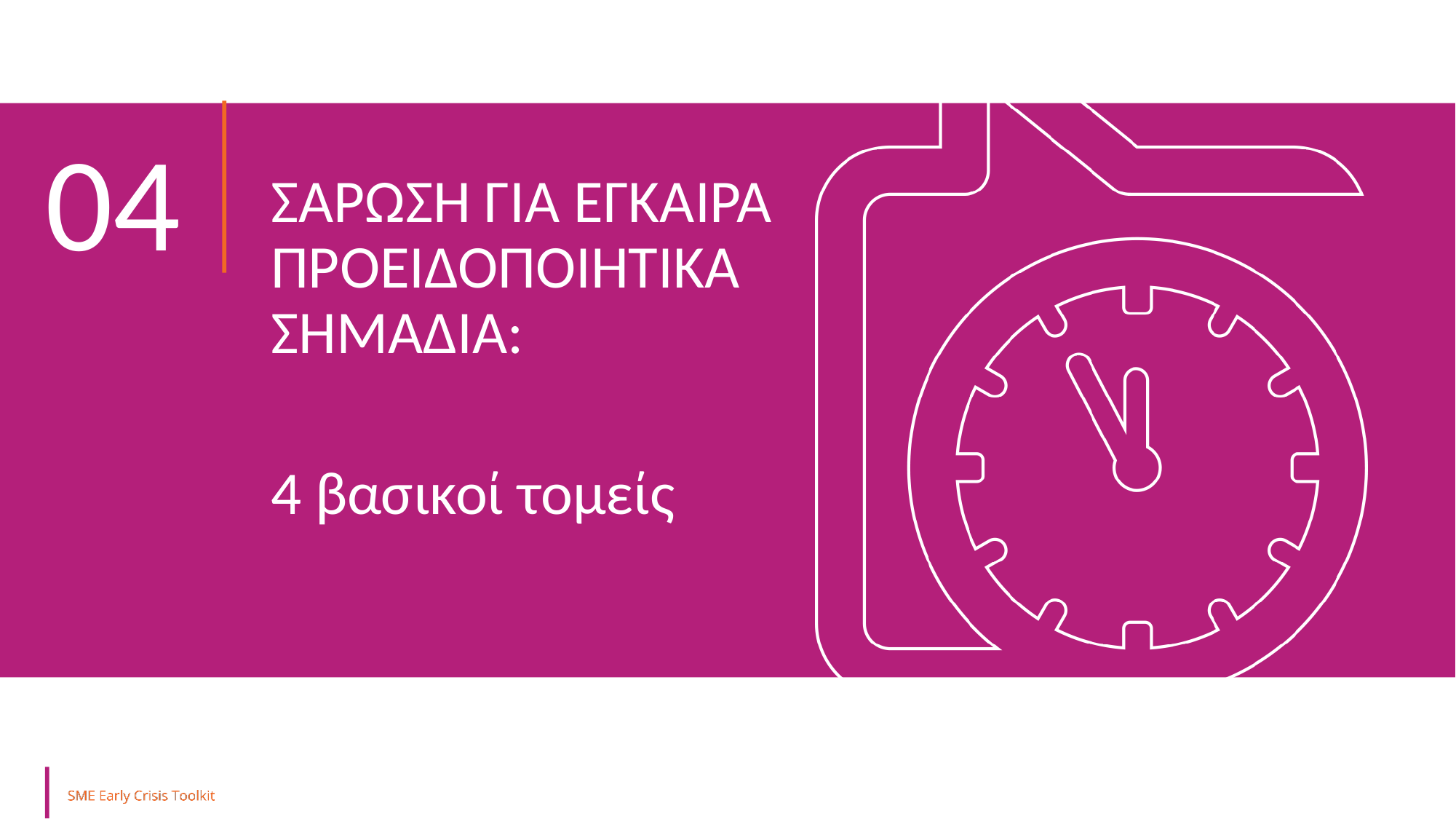

04
ΣΑΡΩΣΗ ΓΙΑ ΕΓΚΑΙΡΑ ΠΡΟΕΙΔΟΠΟΙΗΤΙΚΑ ΣΗΜΑΔΙΑ:

4 βασικοί τομείς